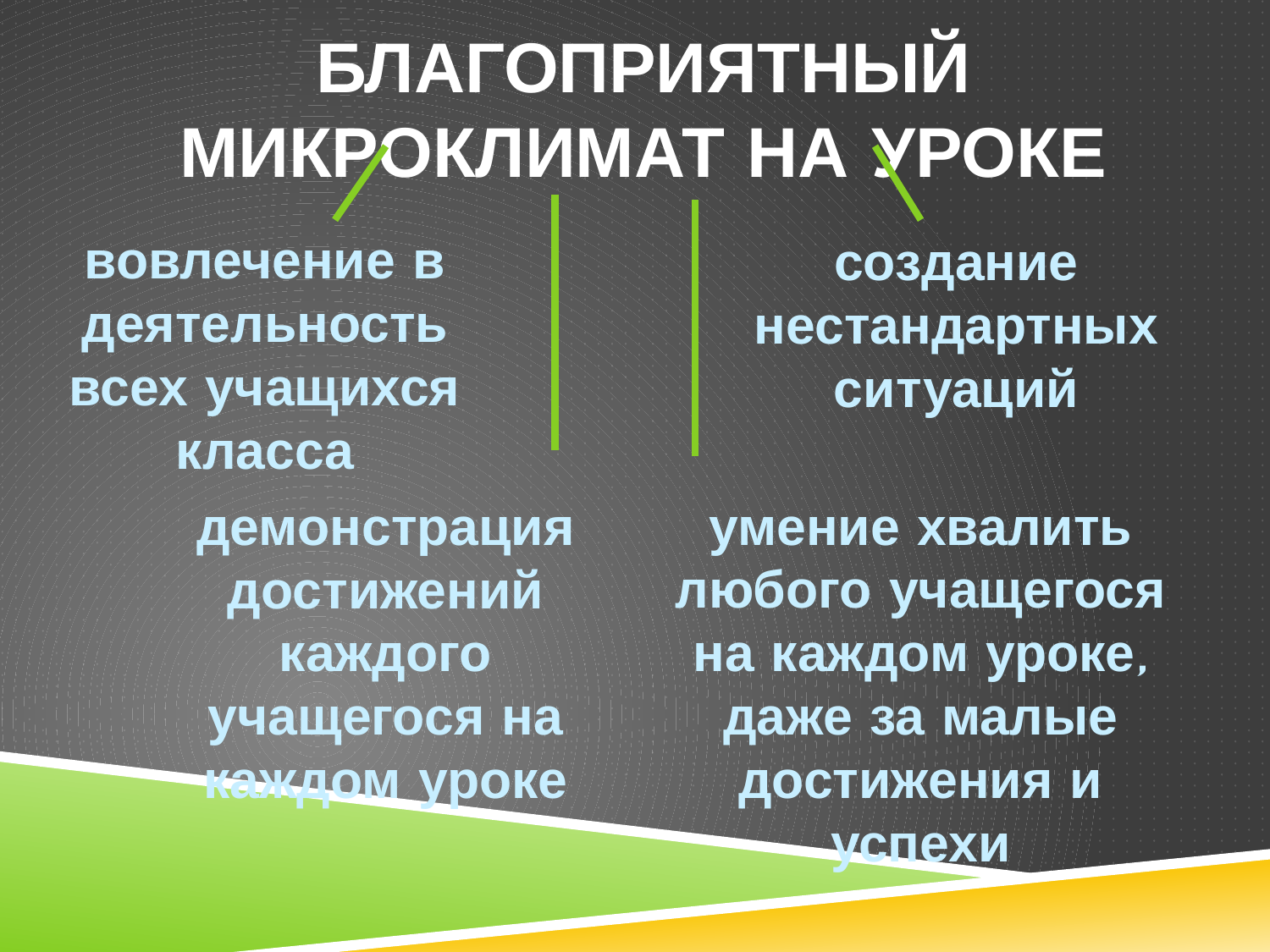

БЛАГОПРИЯТНЫЙ МИКРОКЛИМАТ НА УРОКЕ
вовлечение в деятельность всех учащихся класса
создание нестандартных ситуаций
демонстрация достижений каждого учащегося на каждом уроке
умение хвалить любого учащегося на каждом уроке, даже за малые достижения и успехи